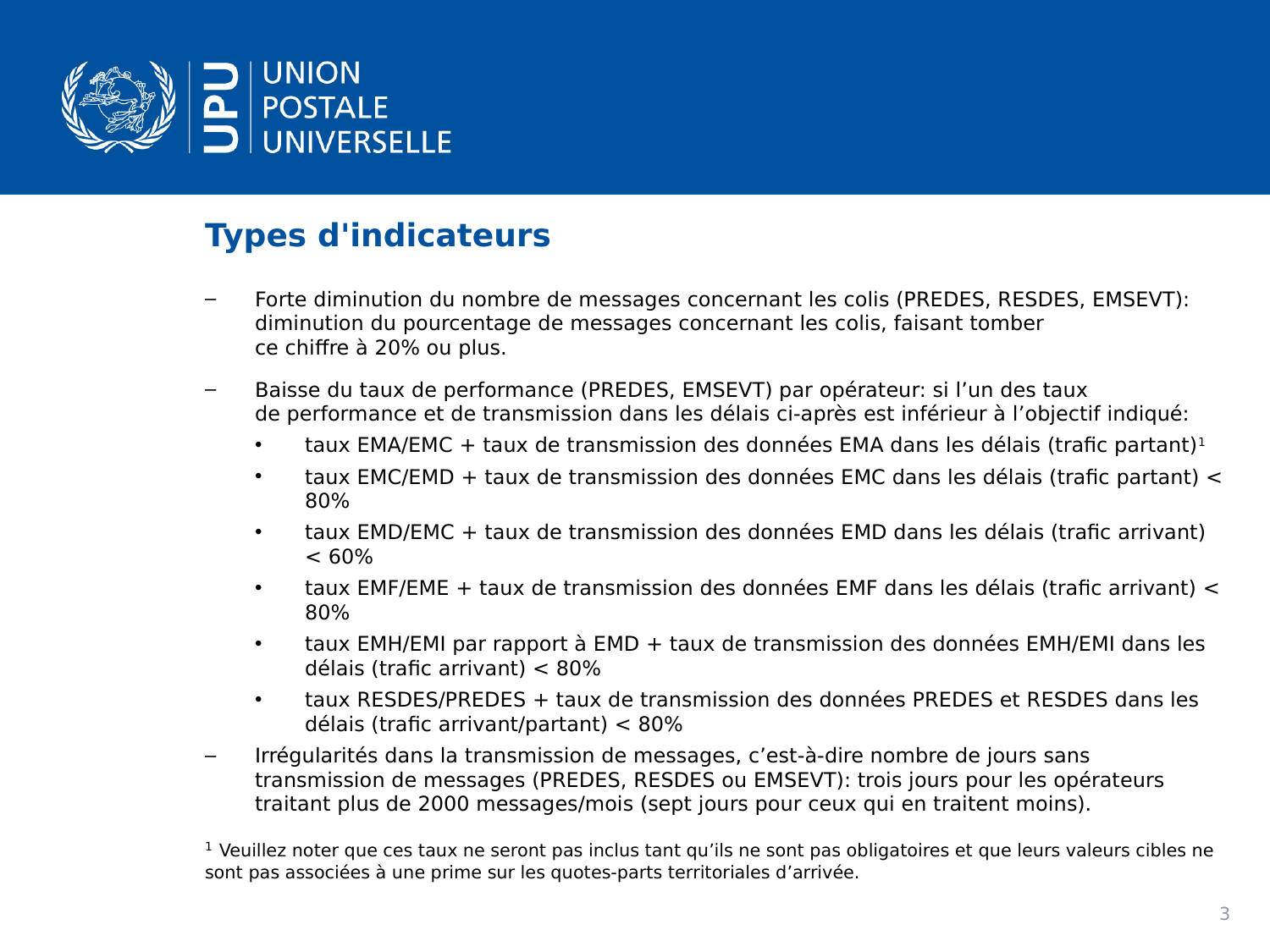

# Types d'indicateurs
Forte diminution du nombre de messages concernant les colis (PREDES, RESDES, EMSEVT): diminution du pourcentage de messages concernant les colis, faisant tomber
ce chiffre à 20% ou plus.
Baisse du taux de performance (PREDES, EMSEVT) par opérateur: si l’un des taux
de performance et de transmission dans les délais ci-après est inférieur à l’objectif indiqué:
taux EMA/EMC + taux de transmission des données EMA dans les délais (trafic partant)1
taux EMC/EMD + taux de transmission des données EMC dans les délais (trafic partant) < 80%
taux EMD/EMC + taux de transmission des données EMD dans les délais (trafic arrivant) < 60%
taux EMF/EME + taux de transmission des données EMF dans les délais (trafic arrivant) < 80%
taux EMH/EMI par rapport à EMD + taux de transmission des données EMH/EMI dans les délais (trafic arrivant) < 80%
taux RESDES/PREDES + taux de transmission des données PREDES et RESDES dans les délais (trafic arrivant/partant) < 80%
Irrégularités dans la transmission de messages, c’est-à-dire nombre de jours sans transmission de messages (PREDES, RESDES ou EMSEVT): trois jours pour les opérateurs traitant plus de 2000 messages/mois (sept jours pour ceux qui en traitent moins).
1 Veuillez noter que ces taux ne seront pas inclus tant qu’ils ne sont pas obligatoires et que leurs valeurs cibles ne sont pas associées à une prime sur les quotes-parts territoriales d’arrivée.

3